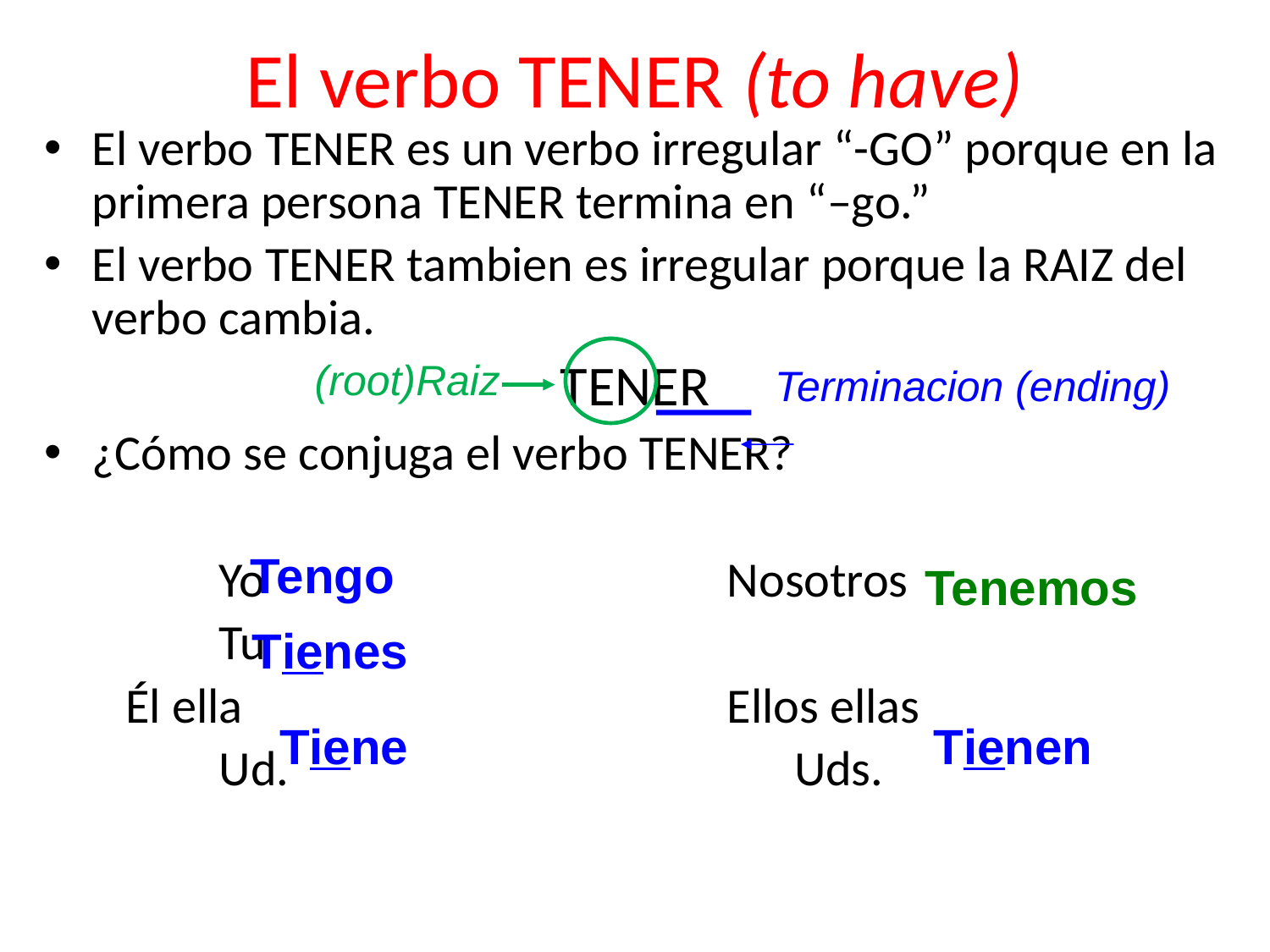

# El verbo TENER (to have)
El verbo TENER es un verbo irregular “-GO” porque en la primera persona TENER termina en “–go.”
El verbo TENER tambien es irregular porque la RAIZ del verbo cambia.
TENER
¿Cómo se conjuga el verbo TENER?

		Yo				Nosotros
		Tu
	   Él ella				Ellos ellas
		Ud.				      Uds.

(root)Raiz

Terminacion (ending)

Tengo
Tenemos
Tienes
Tiene
Tienen